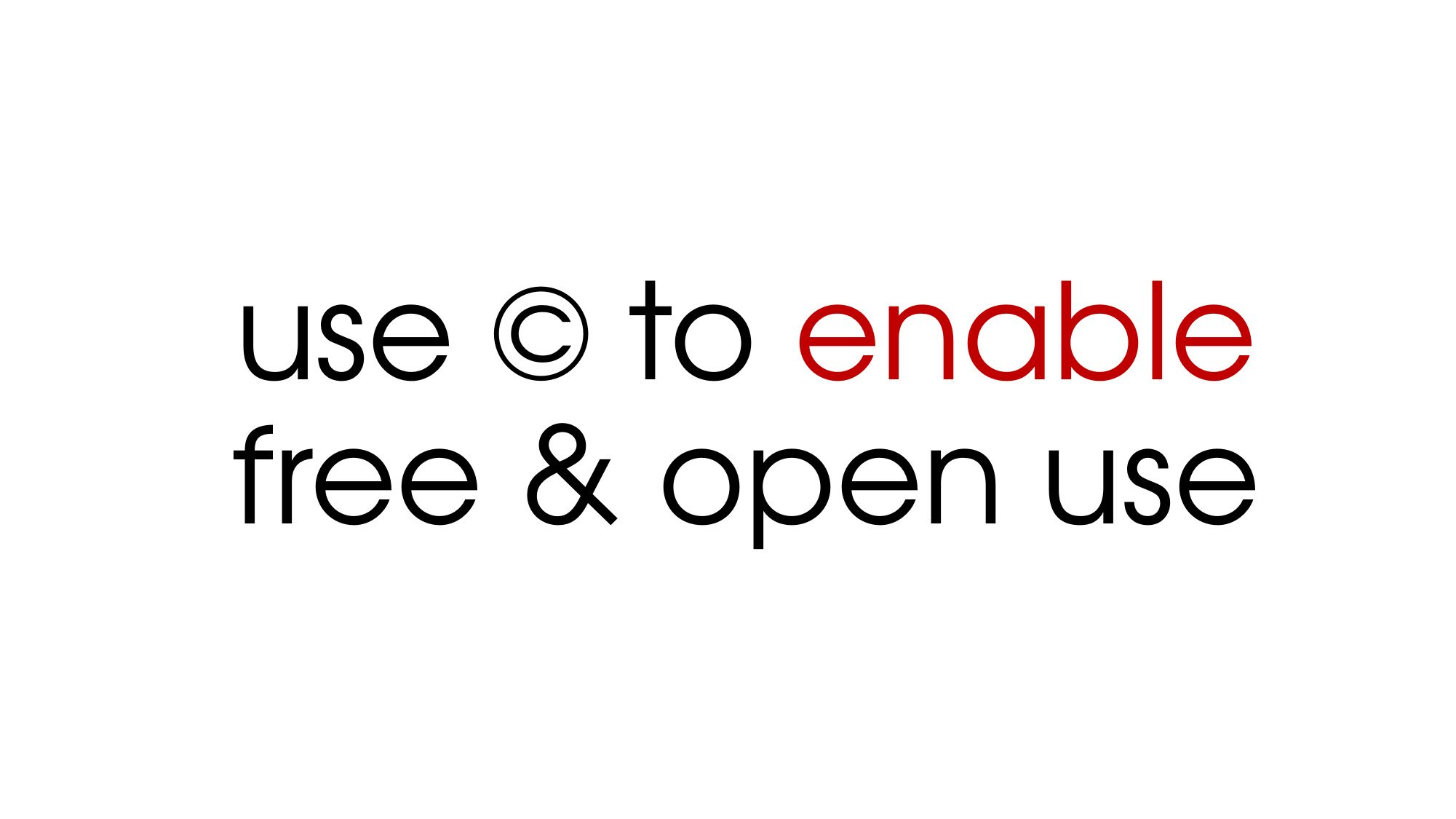

# use © to enable free & open use